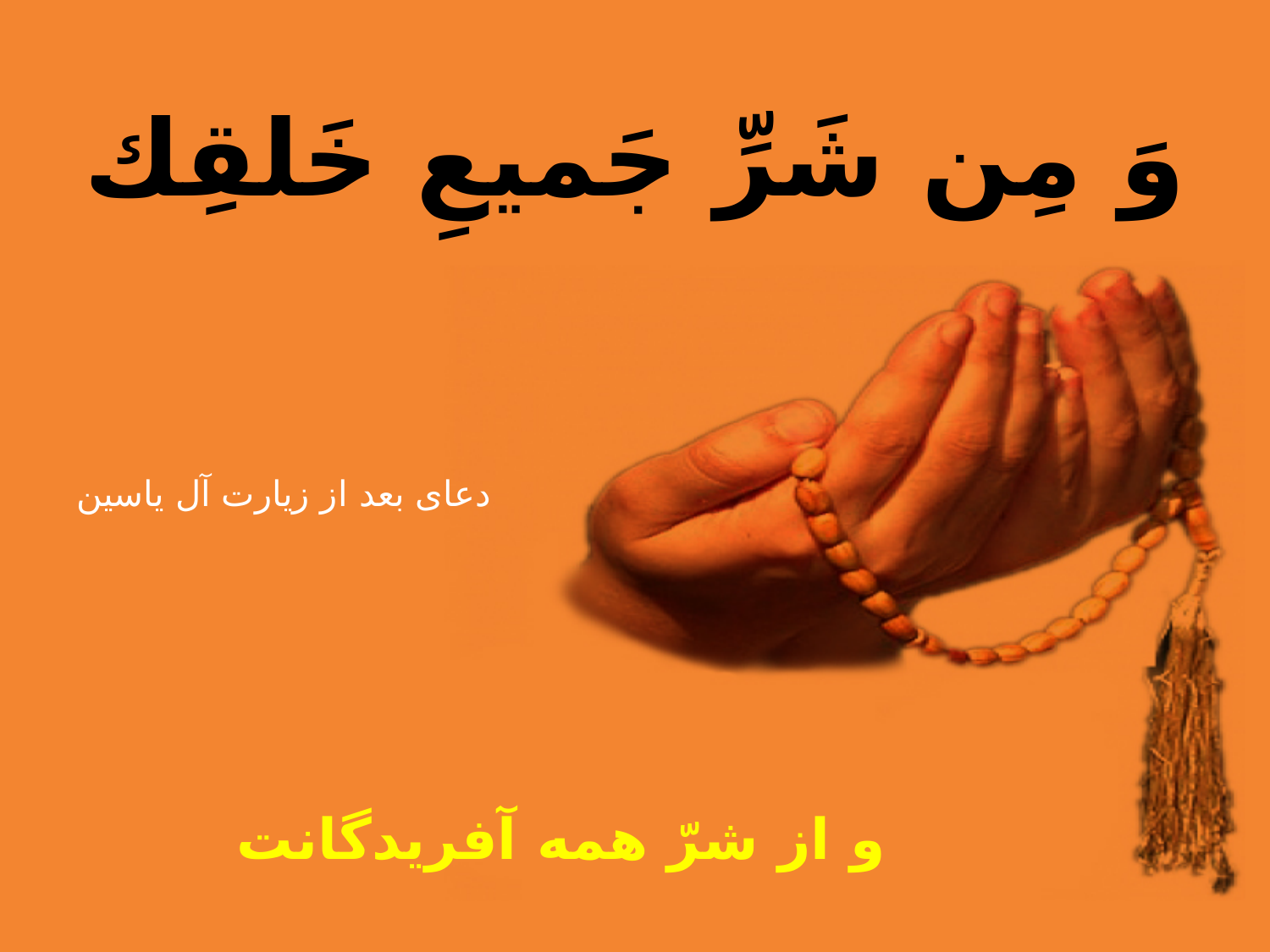

وَ مِن شَرِّ جَميعِ خَلقِك
و از شرّ همه آفريد‌گانت